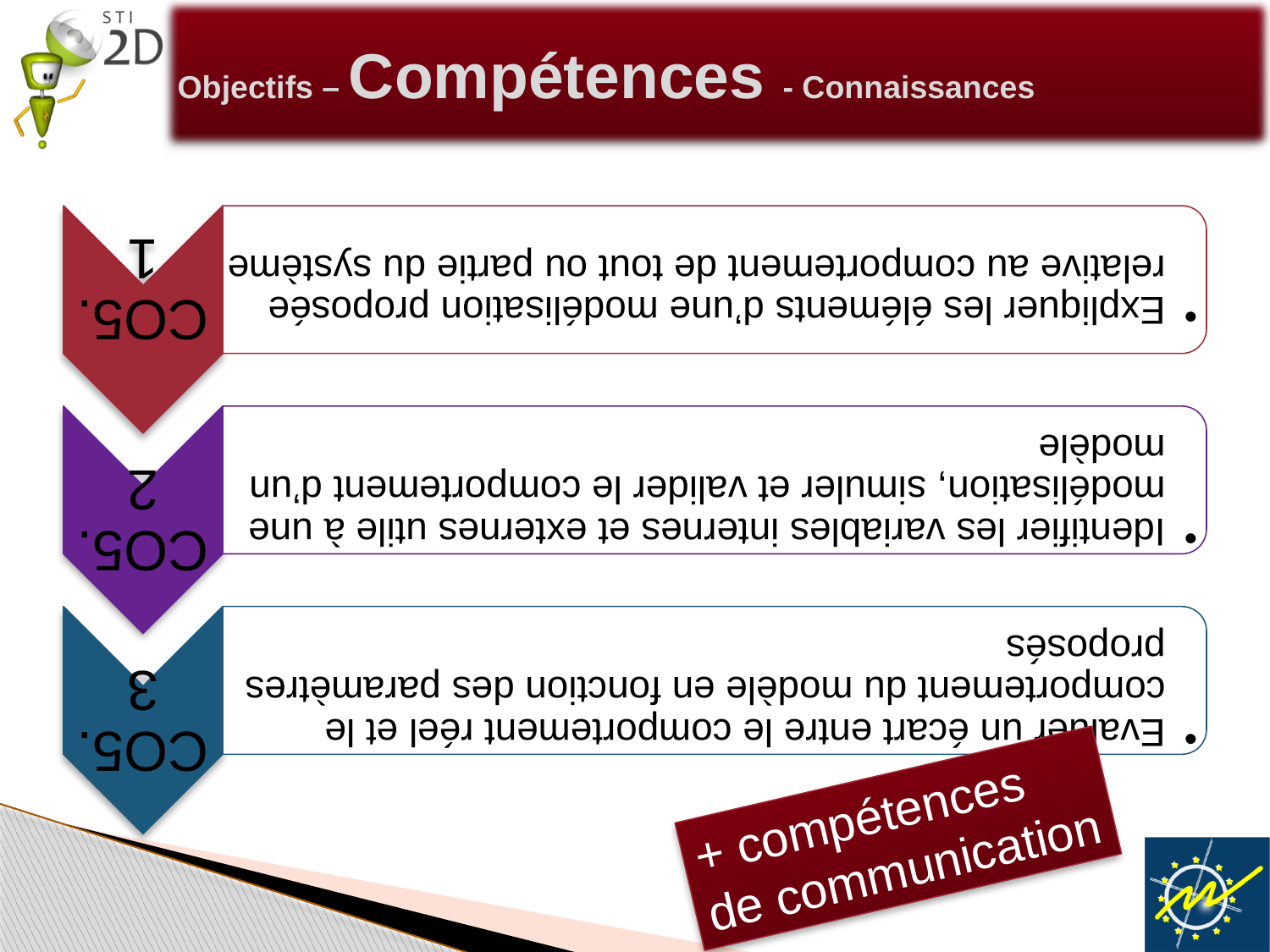

# Objectifs – Compétences - Connaissances
 CO5.1
Expliquer les éléments d’une modélisation proposée relative au comportement de tout ou partie du système
CO5.2
Identifier les variables internes et externes utile à une modélisation, simuler et valider le comportement d’un modèle
CO5.3
Evaluer un écart entre le comportement réel et le comportement du modèle en fonction des paramètres proposés
+ compétences de communication